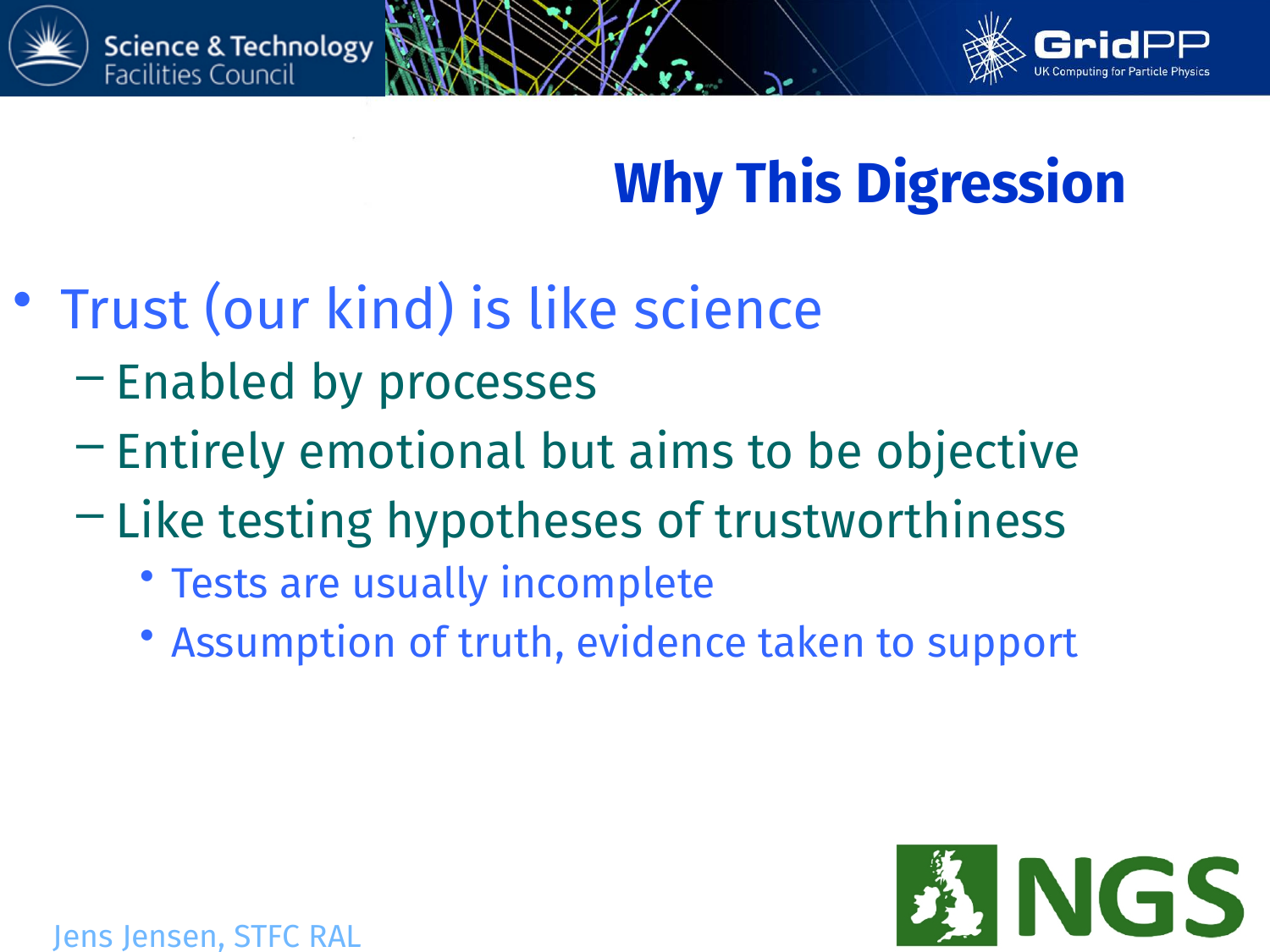

# Why This Digression
Trust (our kind) is like science
Enabled by processes
Entirely emotional but aims to be objective
Like testing hypotheses of trustworthiness
Tests are usually incomplete
Assumption of truth, evidence taken to support